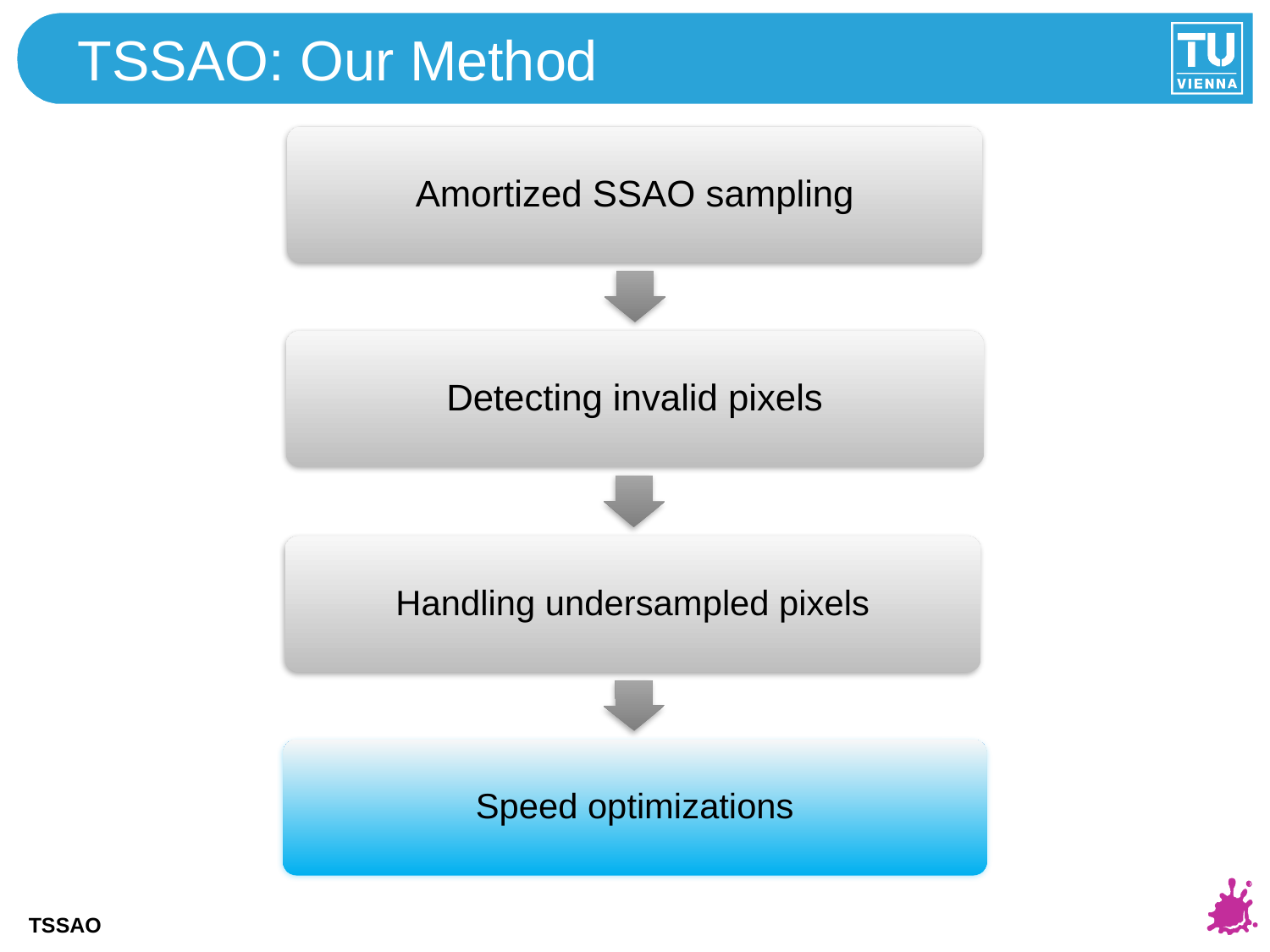

# TSSAO: Our Method

Amortized SSAO sampling

Detecting invalid pixels

Handling undersampled pixels

Speed optimizations
TSSAO